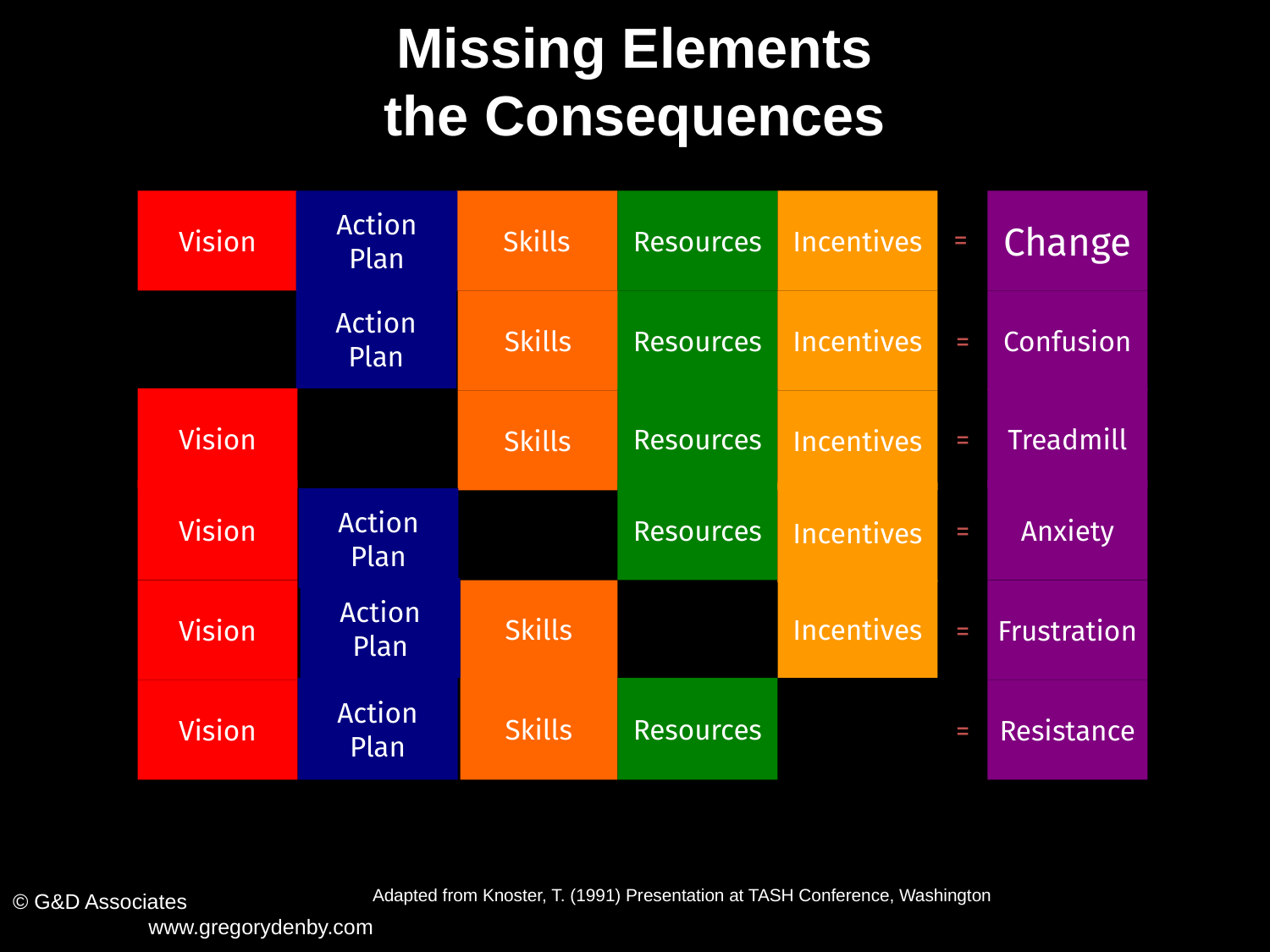

# Missing Elements the Consequences
=
Action
Plan
Vision
Skills
Resources
Incentives
Change
Action
Plan
Skills
Resources
Incentives
=
Confusion
Vision
Resources
=
Treadmill
Incentives
Skills
Vision
Resources
=
Anxiety
Incentives
Action
Plan
Action
Plan
Skills
Vision
Incentives
=
Frustration
Action
Plan
Skills
Resources
Vision
=
Resistance
Adapted from Knoster, T. (1991) Presentation at TASH Conference, Washington DC
Enterprise Group Ltd.)
© G&D Associates                                                          www.gregorydenby.com